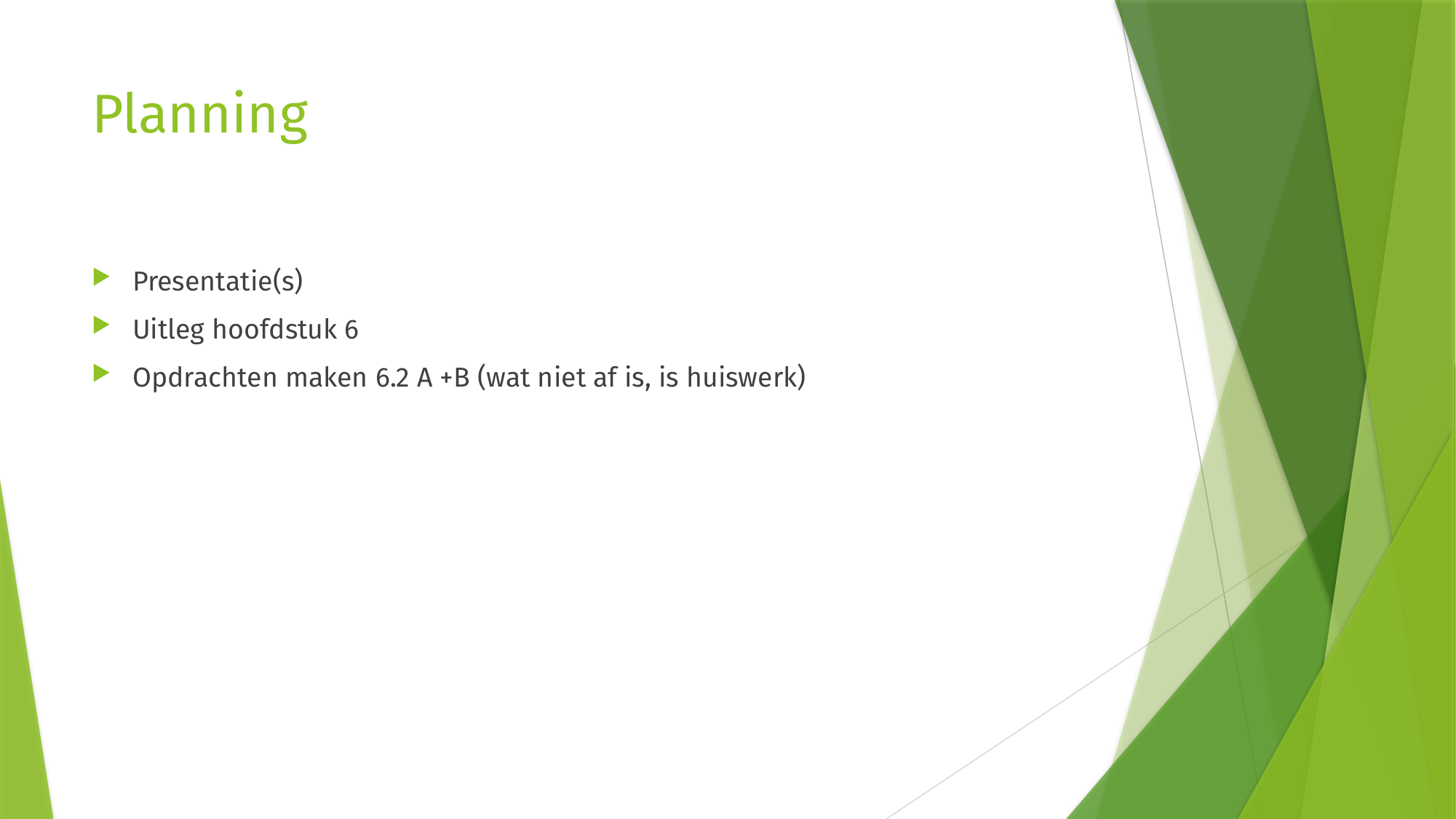

# Planning
Presentatie(s)
Uitleg hoofdstuk 6
Opdrachten maken 6.2 A +B (wat niet af is, is huiswerk)